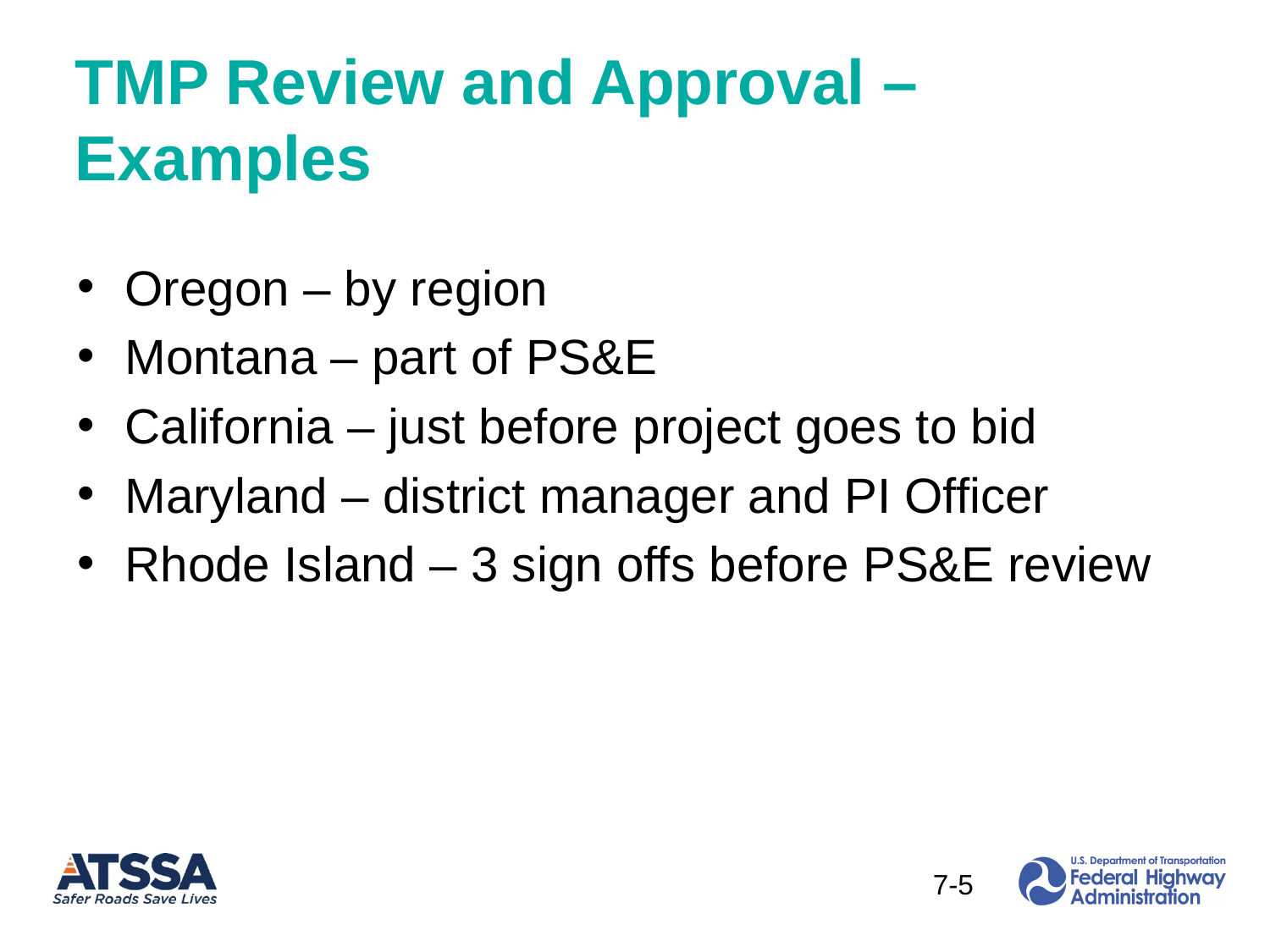

# TMP Review and Approval – Examples
Oregon – by region
Montana – part of PS&E
California – just before project goes to bid
Maryland – district manager and PI Officer
Rhode Island – 3 sign offs before PS&E review